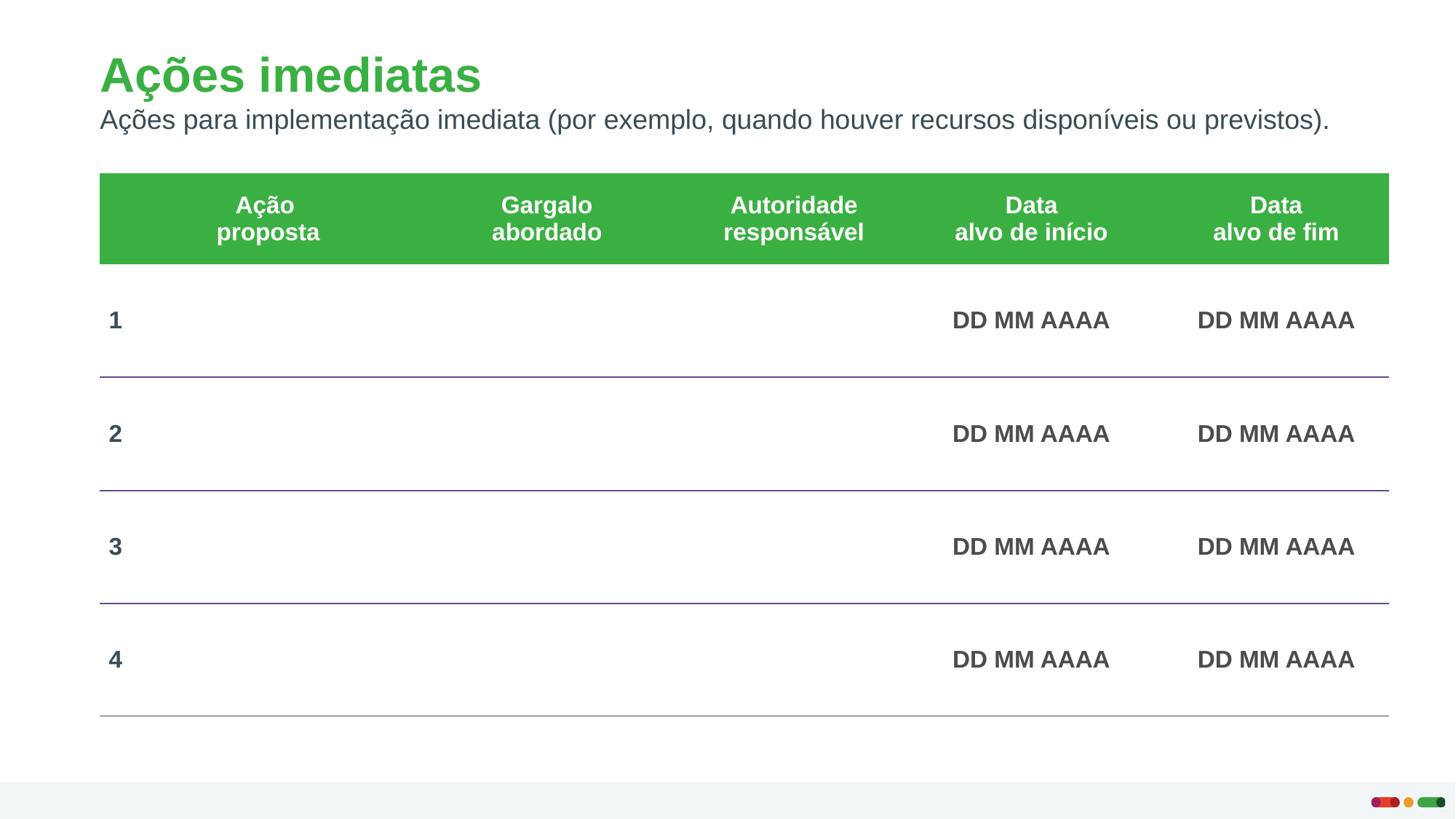

# Ações imediatas Ações para implementação imediata (por exemplo, quando houver recursos disponíveis ou previstos).
|  | Ação proposta | Gargalo abordado | Autoridade responsável | Data alvo de início | Data alvo de fim |
| --- | --- | --- | --- | --- | --- |
| 1 |  |  |  | DD MM AAAA | DD MM AAAA |
| 2 |  |  |  | DD MM AAAA | DD MM AAAA |
| 3 |  |  |  | DD MM AAAA | DD MM AAAA |
| 4 |  |  |  | DD MM AAAA | DD MM AAAA |